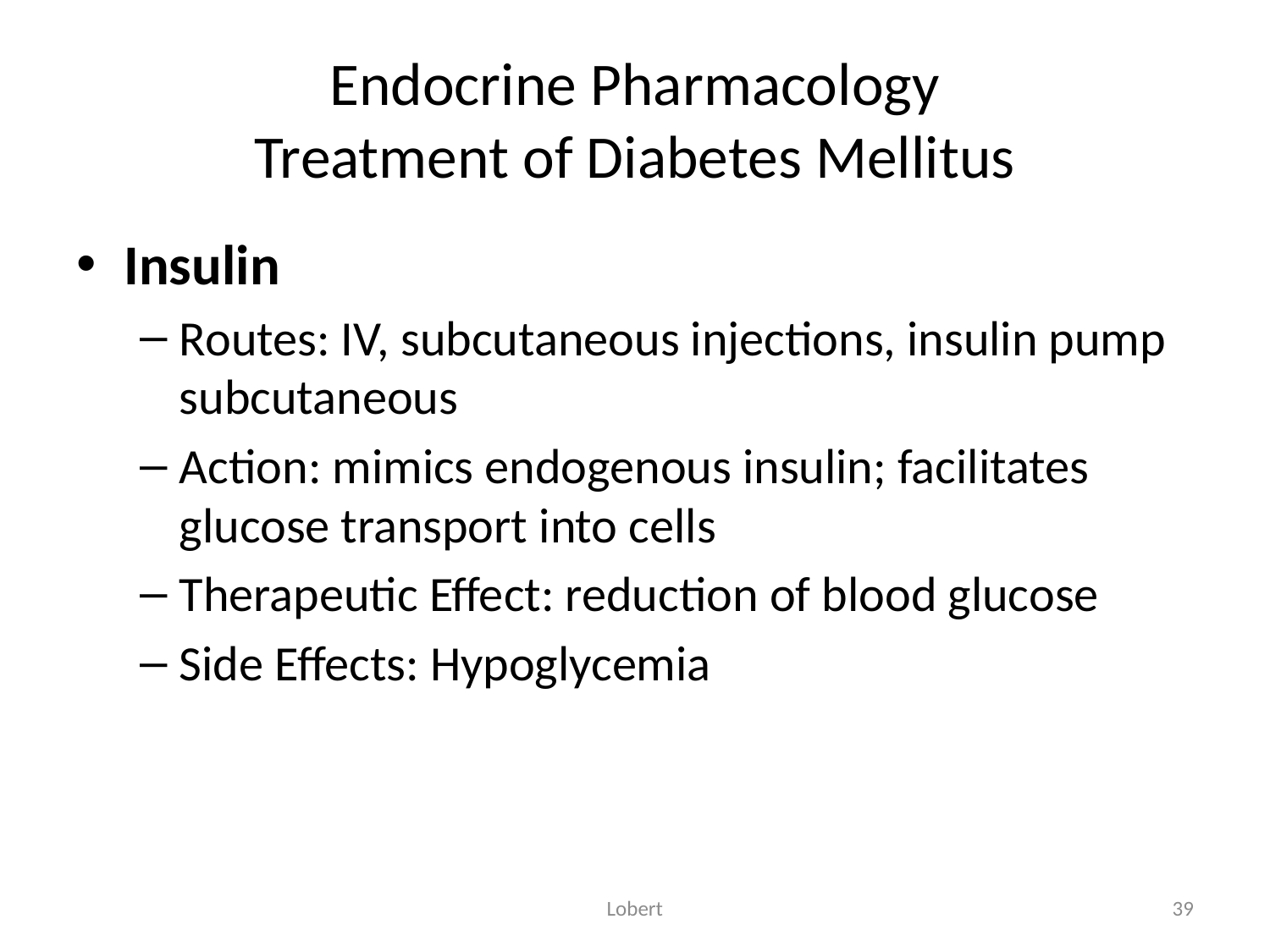

# Endocrine Pharmacology Treatment of Diabetes Mellitus
Insulin
Routes: IV, subcutaneous injections, insulin pump subcutaneous
Action: mimics endogenous insulin; facilitates glucose transport into cells
Therapeutic Effect: reduction of blood glucose
Side Effects: Hypoglycemia

Lobert
39